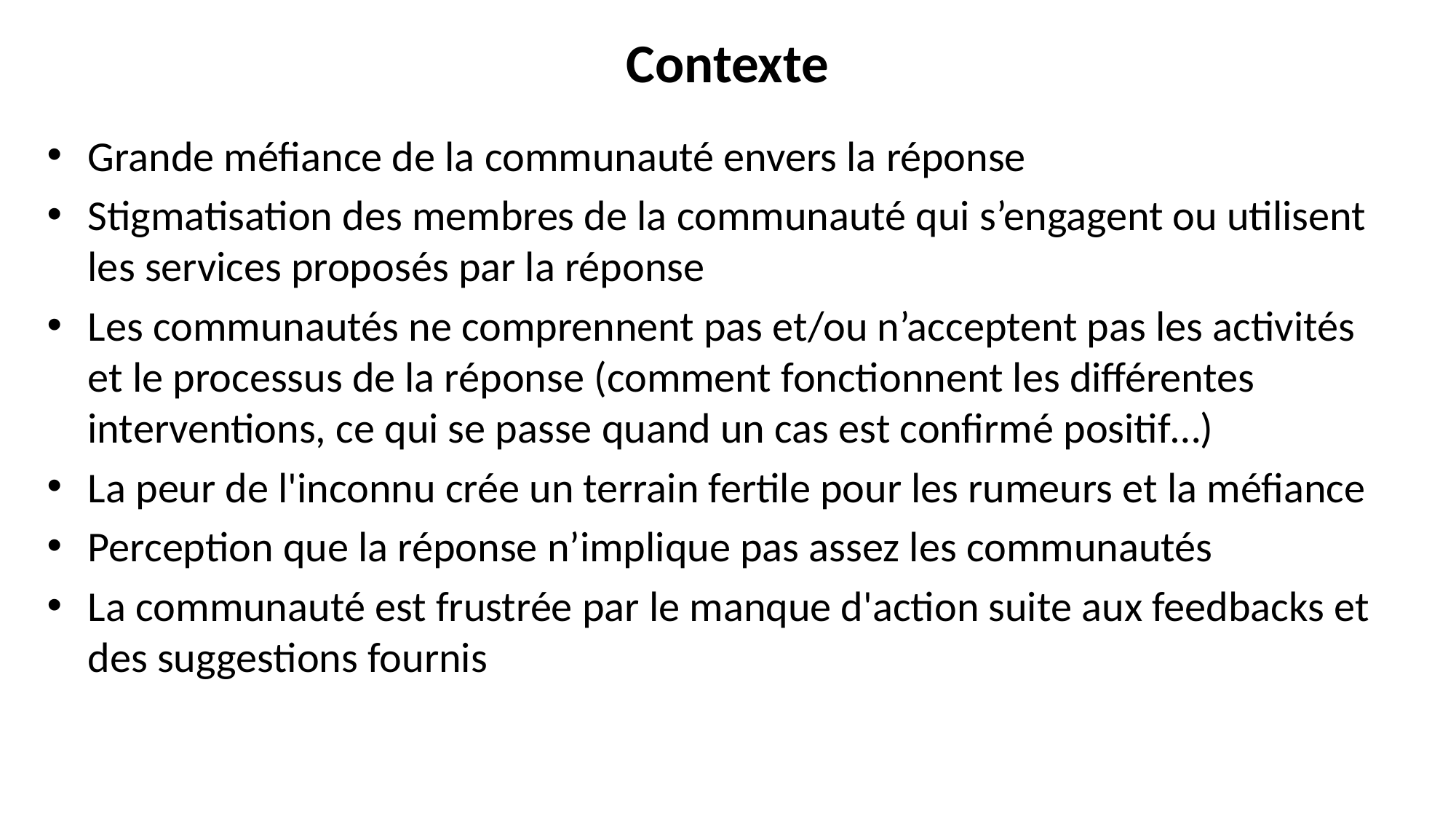

# Contexte
Grande méfiance de la communauté envers la réponse
Stigmatisation des membres de la communauté qui s’engagent ou utilisent les services proposés par la réponse
Les communautés ne comprennent pas et/ou n’acceptent pas les activités et le processus de la réponse (comment fonctionnent les différentes interventions, ce qui se passe quand un cas est confirmé positif…)
La peur de l'inconnu crée un terrain fertile pour les rumeurs et la méfiance
Perception que la réponse n’implique pas assez les communautés
La communauté est frustrée par le manque d'action suite aux feedbacks et des suggestions fournis